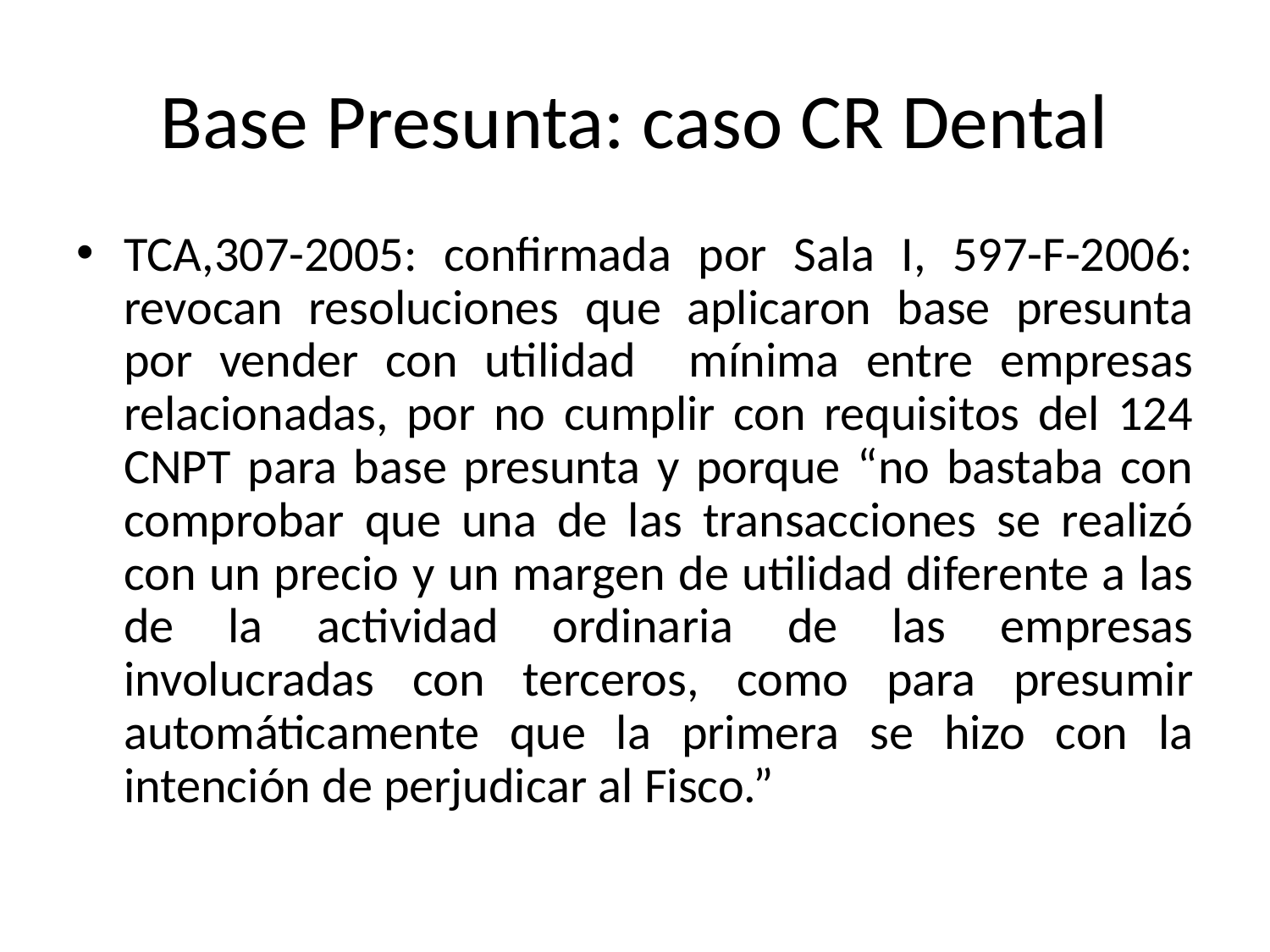

# Base Presunta: caso CR Dental
TCA,307-2005: confirmada por Sala I, 597-F-2006: revocan resoluciones que aplicaron base presunta por vender con utilidad  mínima entre empresas relacionadas, por no cumplir con requisitos del 124 CNPT para base presunta y porque “no bastaba con comprobar que una de las transacciones se realizó con un precio y un margen de utilidad diferente a las de la actividad ordinaria de las empresas involucradas con terceros, como para presumir automáticamente que la primera se hizo con la intención de perjudicar al Fisco.”